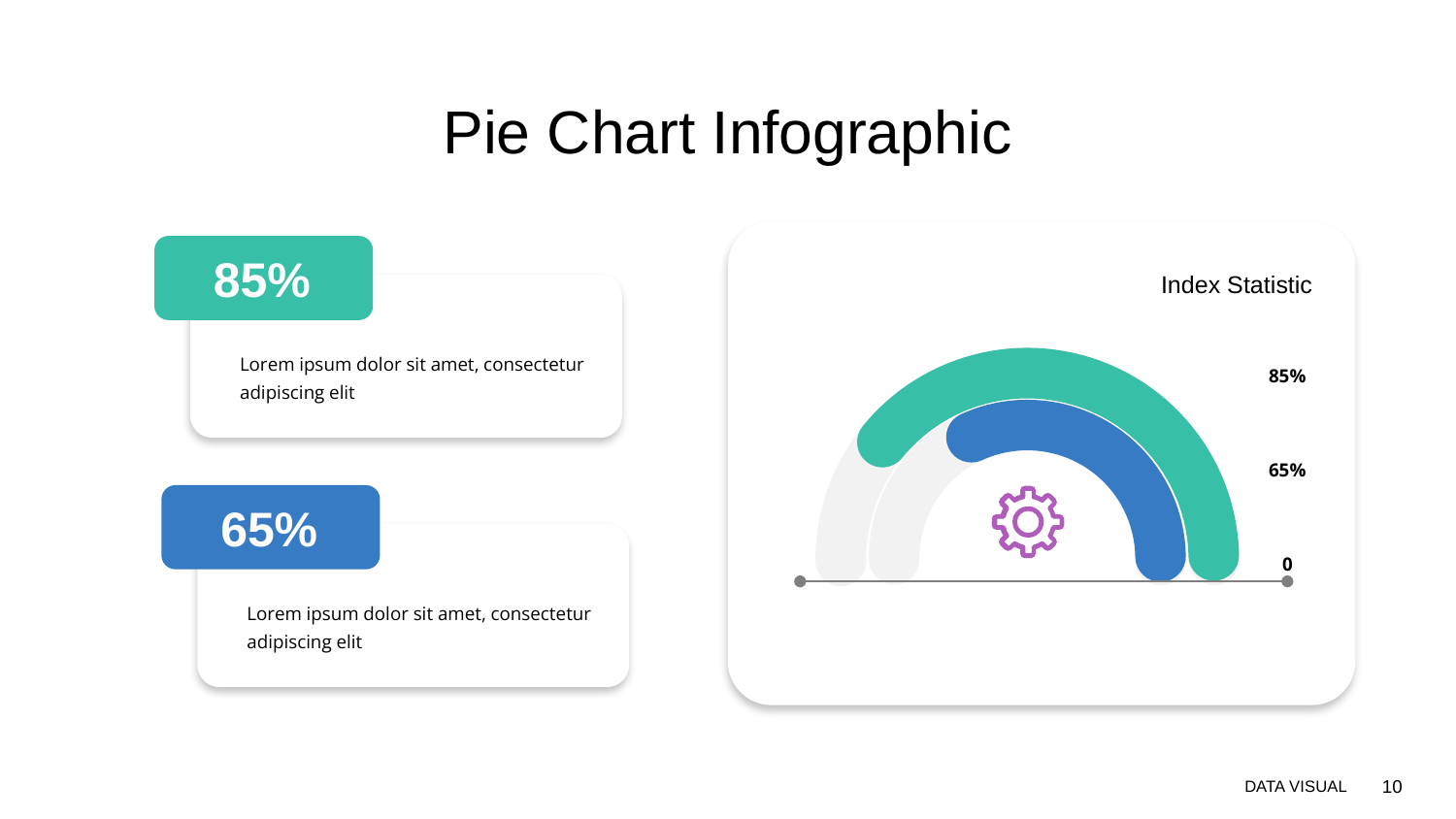

Pie Chart Infographic

85%
Index Statistic

Lorem ipsum dolor sit amet, consectetur adipiscing elit
85%

65%

65%

0
Lorem ipsum dolor sit amet, consectetur adipiscing elit